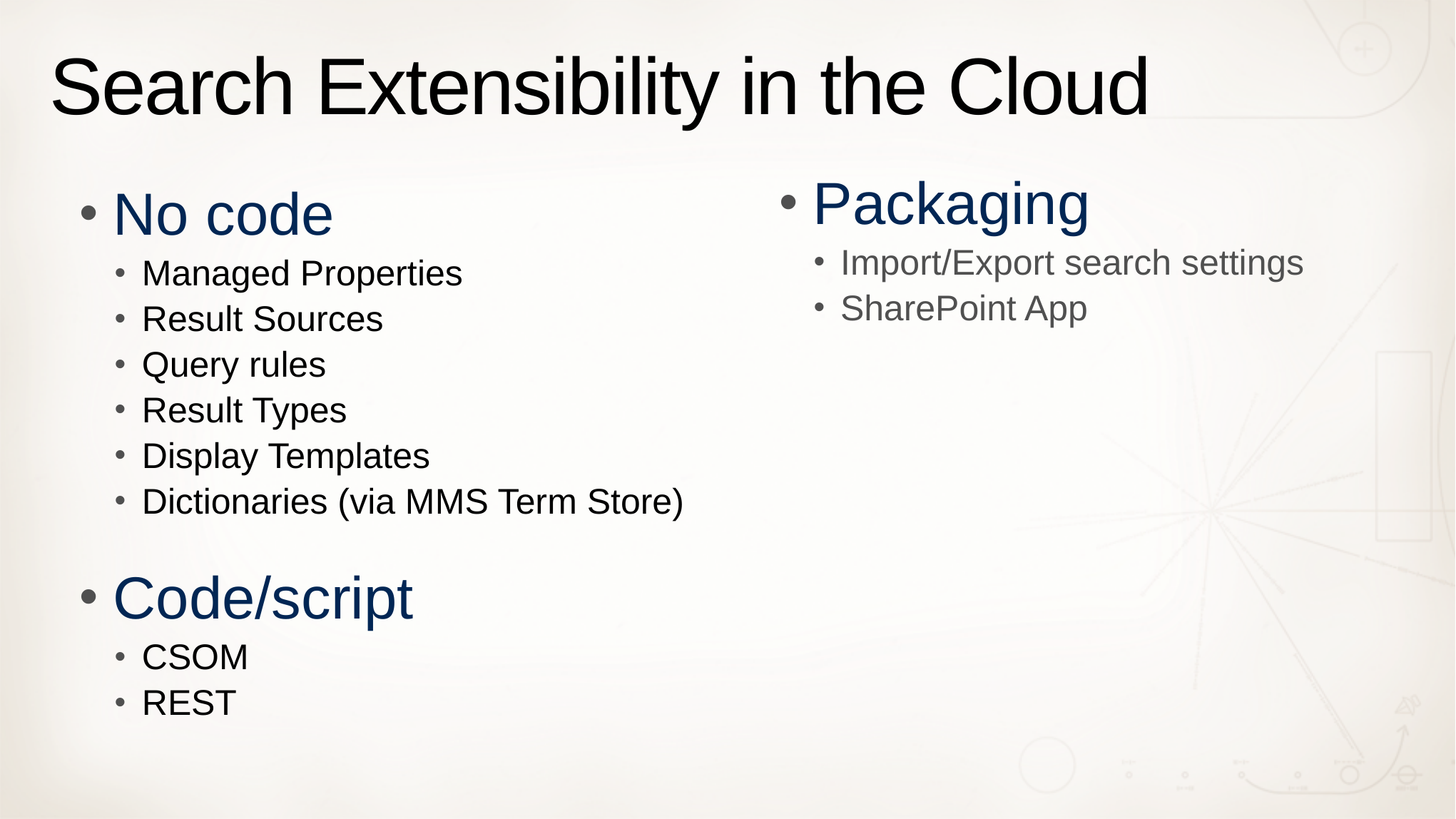

# Search Extensibility in the Cloud
Packaging
Import/Export search settings
SharePoint App
No code
Managed Properties
Result Sources
Query rules
Result Types
Display Templates
Dictionaries (via MMS Term Store)
Code/script
CSOM
REST